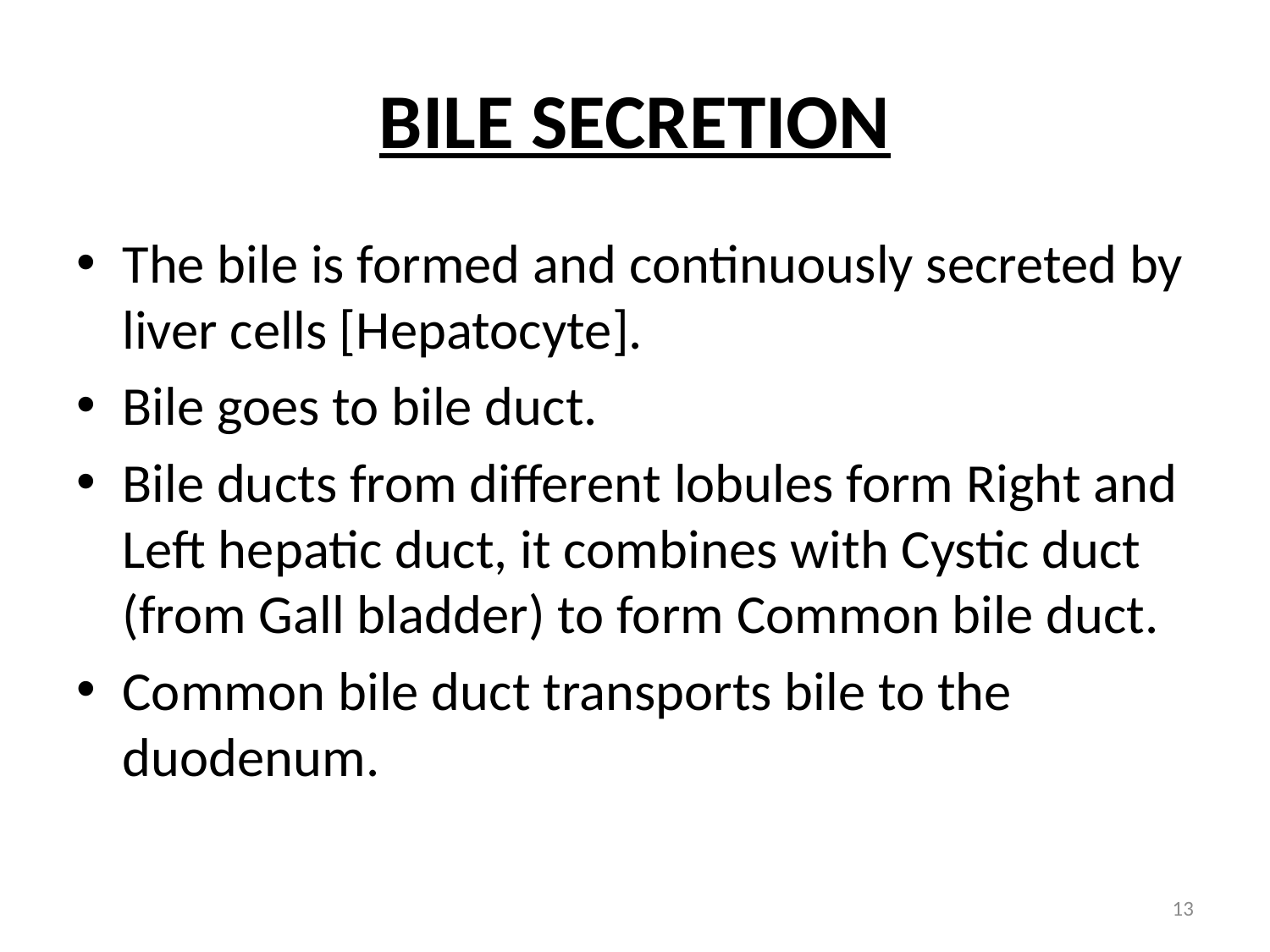

# BILE SECRETION
The bile is formed and continuously secreted by liver cells [Hepatocyte].
Bile goes to bile duct.
Bile ducts from different lobules form Right and Left hepatic duct, it combines with Cystic duct (from Gall bladder) to form Common bile duct.
Common bile duct transports bile to the duodenum.

13